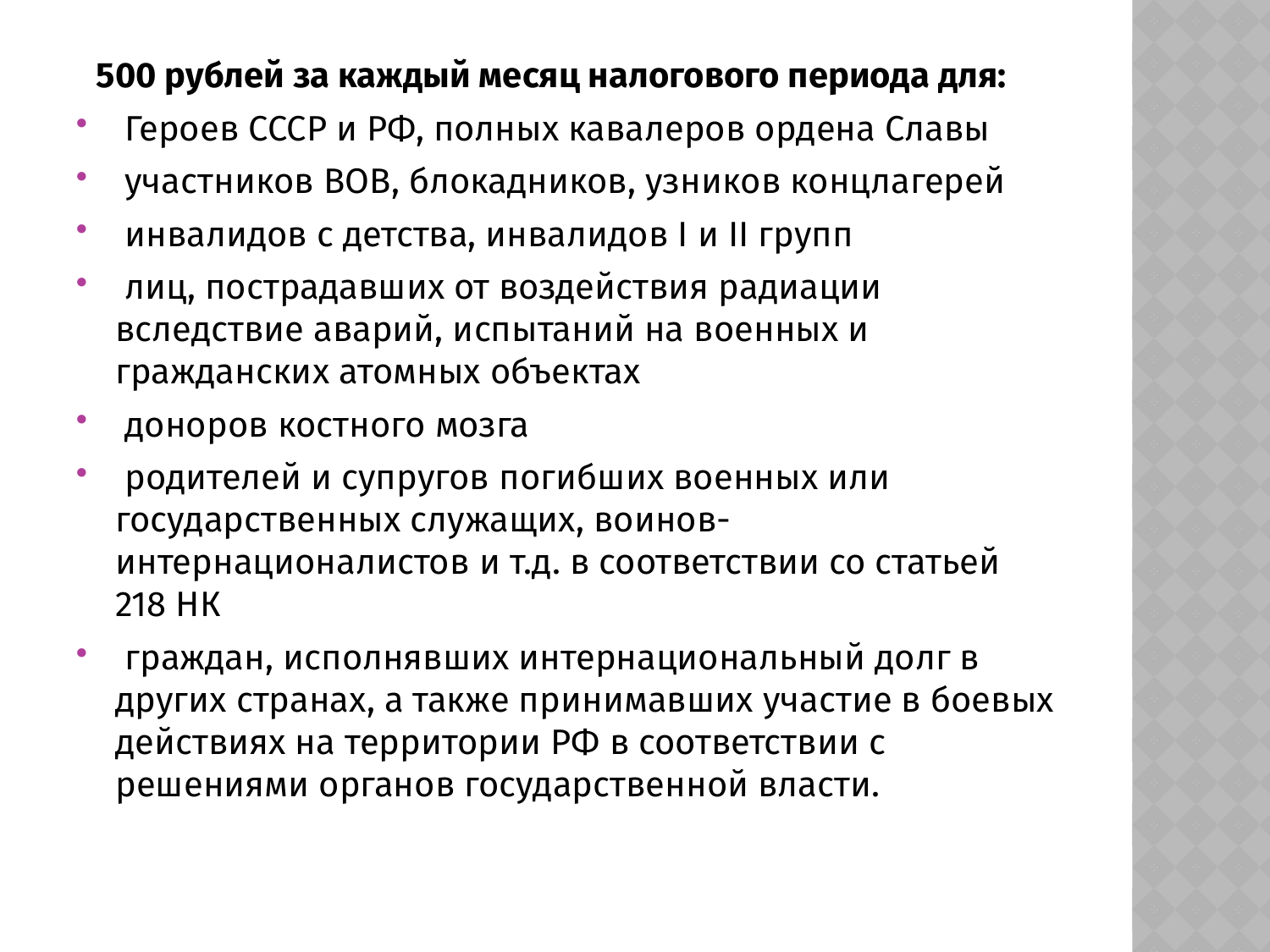

#
  500 рублей за каждый месяц налогового периода для:
 Героев СССР и РФ, полных кавалеров ордена Славы
 участников ВОВ, блокадников, узников концлагерей
 инвалидов с детства, инвалидов I и II групп
 лиц, пострадавших от воздействия радиации вследствие аварий, испытаний на военных и гражданских атомных объектах
 доноров костного мозга
 родителей и супругов погибших военных или государственных служащих, воинов-интернационалистов и т.д. в соответствии со статьей 218 НК
 граждан, исполнявших интернациональный долг в других странах, а также принимавших участие в боевых действиях на территории РФ в соответствии с решениями органов государственной власти.